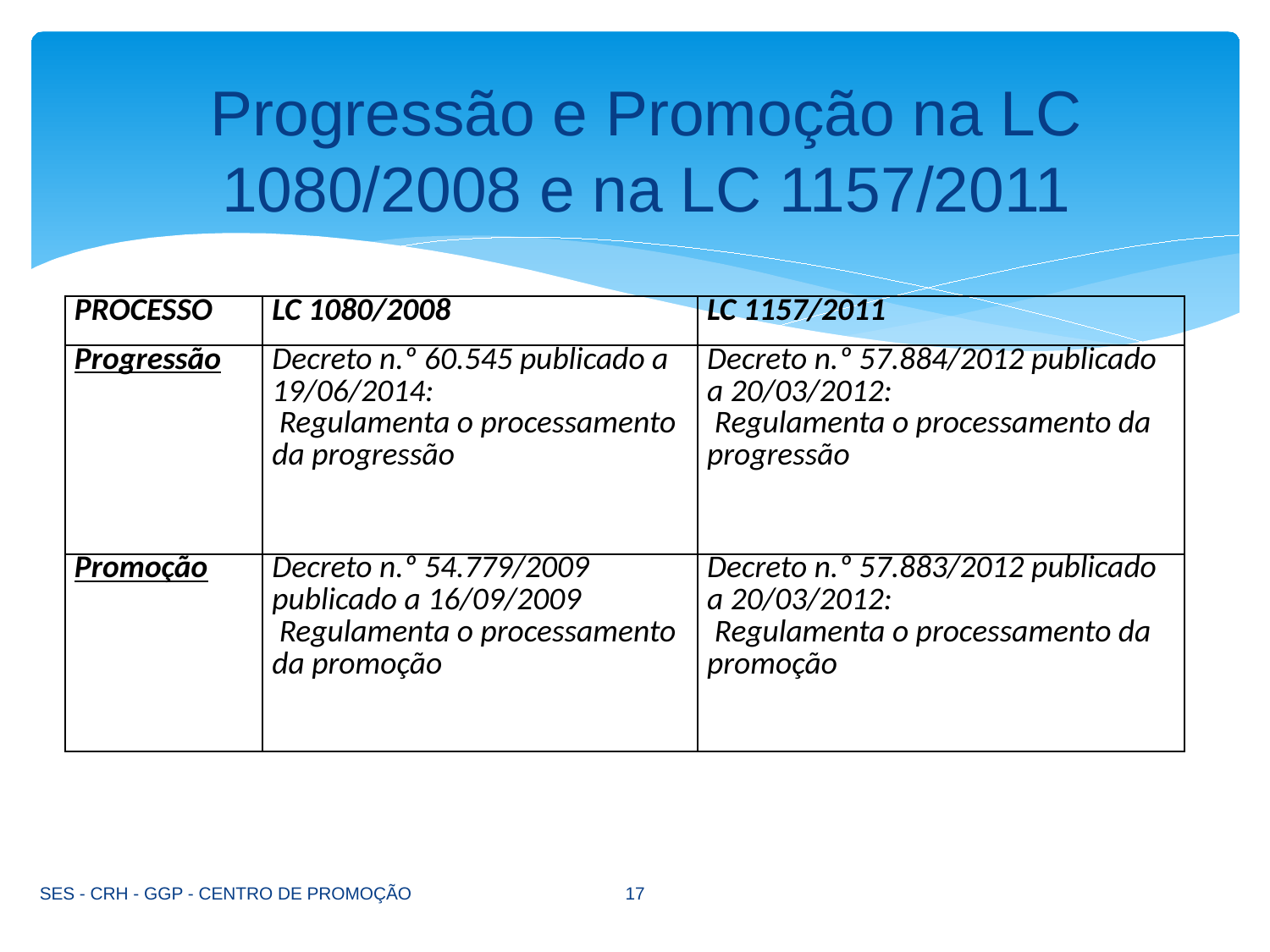

Progressão e Promoção na LC 1080/2008 e na LC 1157/2011

| PROCESSO | LC 1080/2008 | LC 1157/2011 |
| --- | --- | --- |
| Progressão | Decreto n.º 60.545 publicado a 19/06/2014: Regulamenta o processamento da progressão | Decreto n.º 57.884/2012 publicado a 20/03/2012: Regulamenta o processamento da progressão |
| Promoção | Decreto n.º 54.779/2009 publicado a 16/09/2009 Regulamenta o processamento da promoção | Decreto n.º 57.883/2012 publicado a 20/03/2012: Regulamenta o processamento da promoção |
17
SES - CRH - GGP - CENTRO DE PROMOÇÃO